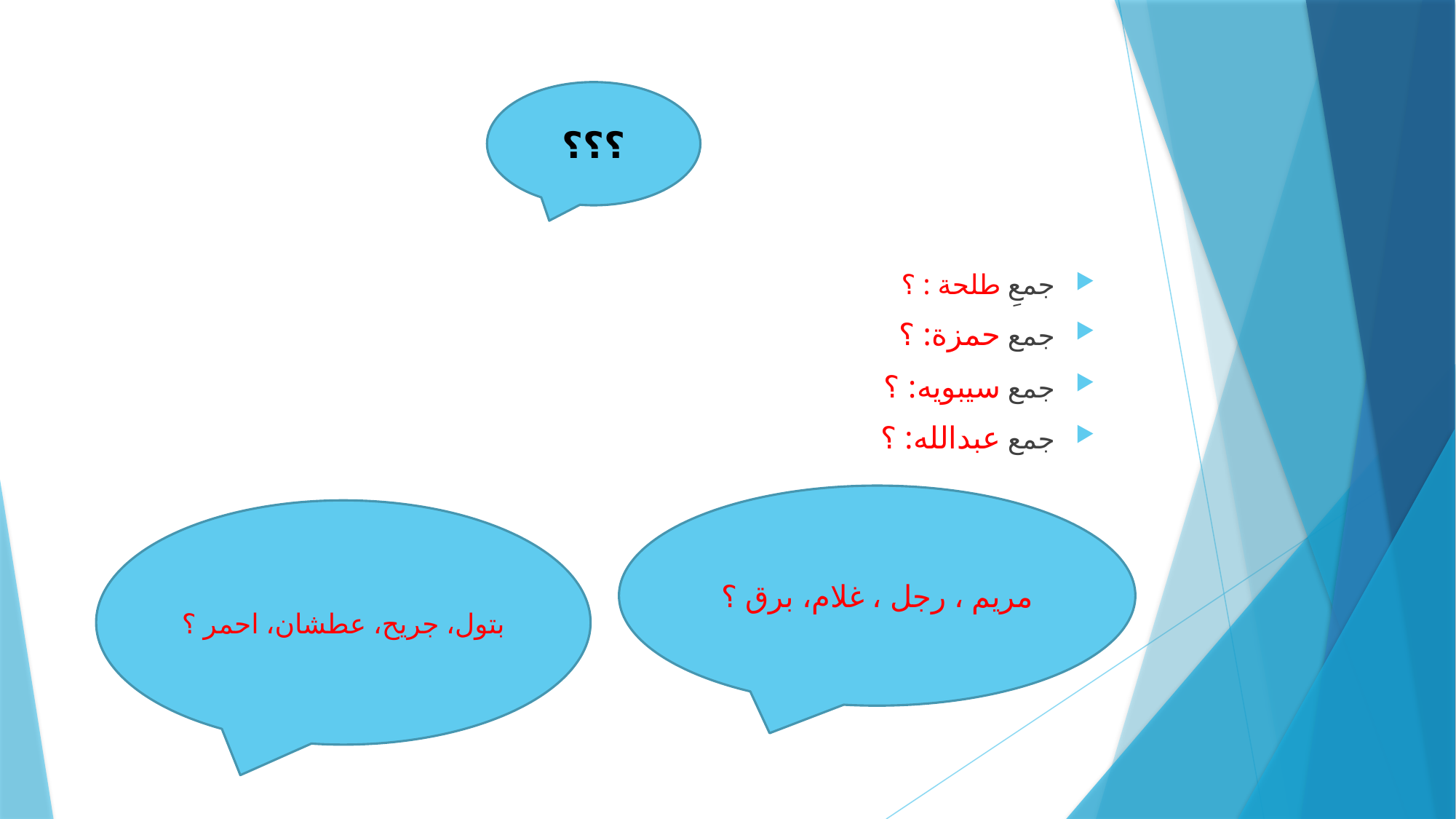

#
؟؟؟
جمعِ طلحة : ؟
جمع حمزة: ؟
جمع سیبویه: ؟
جمع عبدالله: ؟

مریم ، رجل ، غلام، برق ؟
بتول، جریح، عطشان، احمر ؟